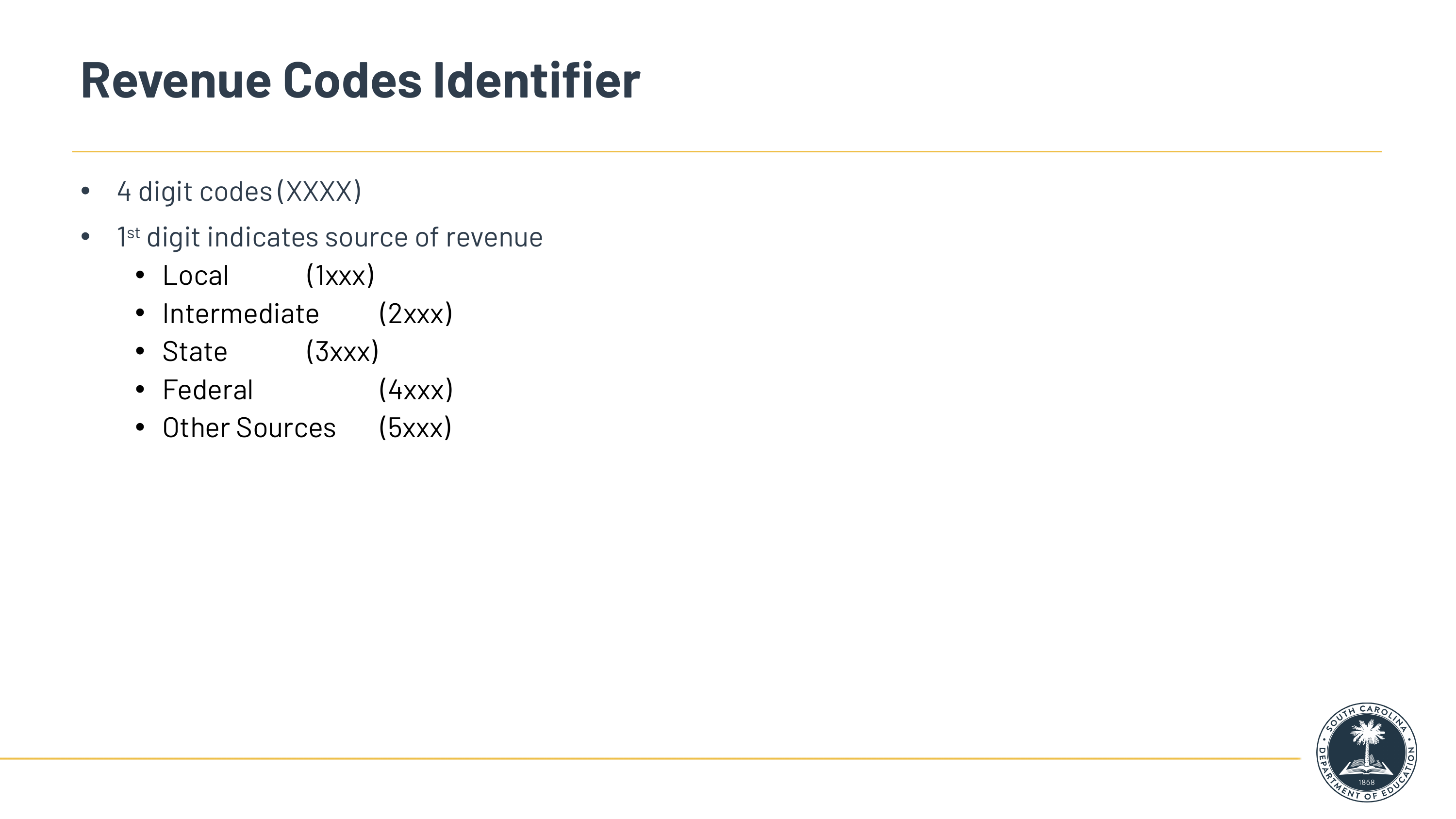

# Revenue Codes Identifier
4 digit codes (XXXX)
1st digit indicates source of revenue
Local		(1xxx)
Intermediate 	(2xxx)
State		(3xxx)
Federal		(4xxx)
Other Sources	(5xxx)